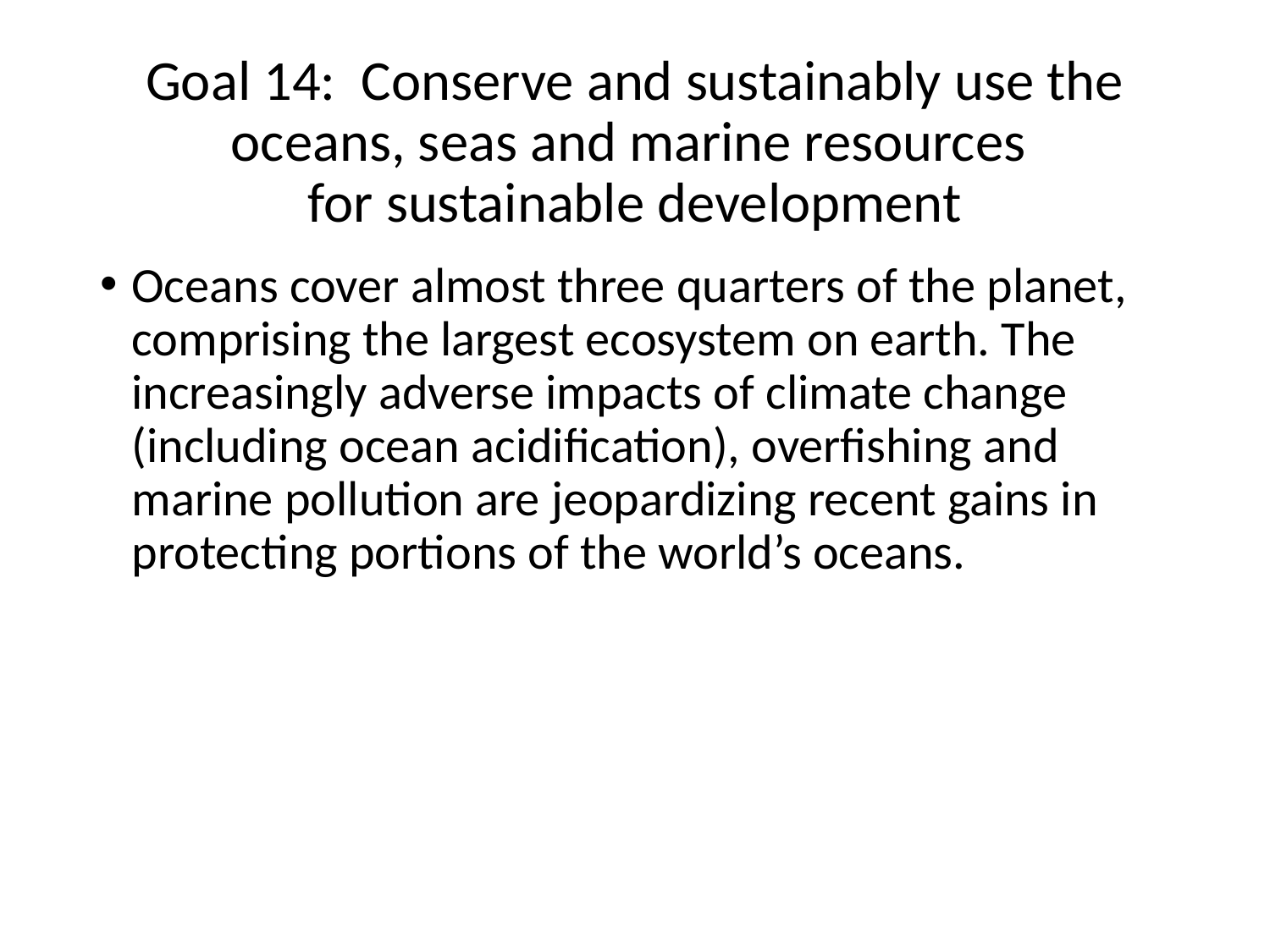

# Goal 14:  Conserve and sustainably use the oceans, seas and marine resources for sustainable development
Oceans cover almost three quarters of the planet, comprising the largest ecosystem on earth. The increasingly adverse impacts of climate change (including ocean acidification), overfishing and marine pollution are jeopardizing recent gains in protecting portions of the world’s oceans.